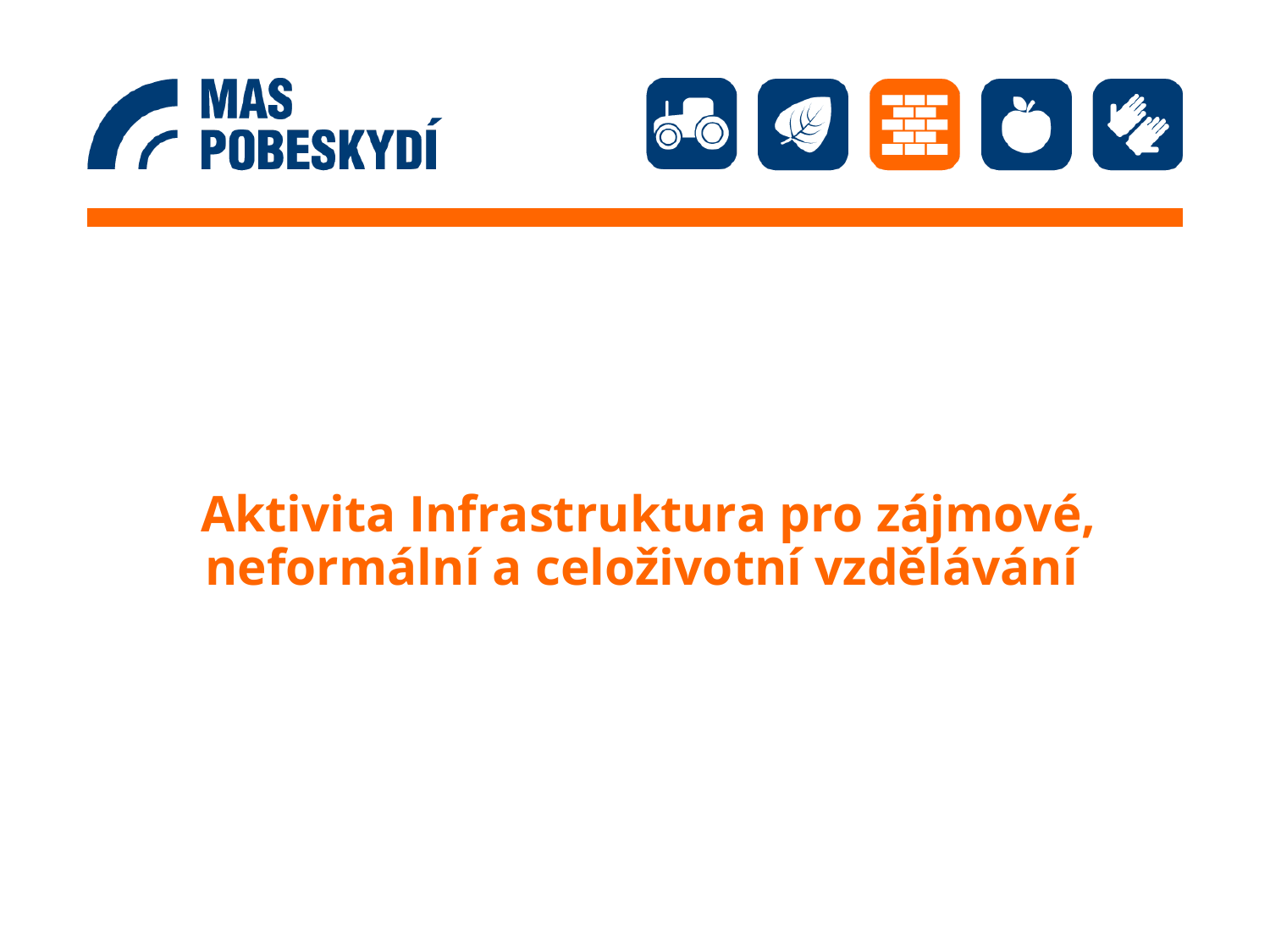

# Aktivita Infrastruktura pro zájmové, neformální a celoživotní vzdělávání